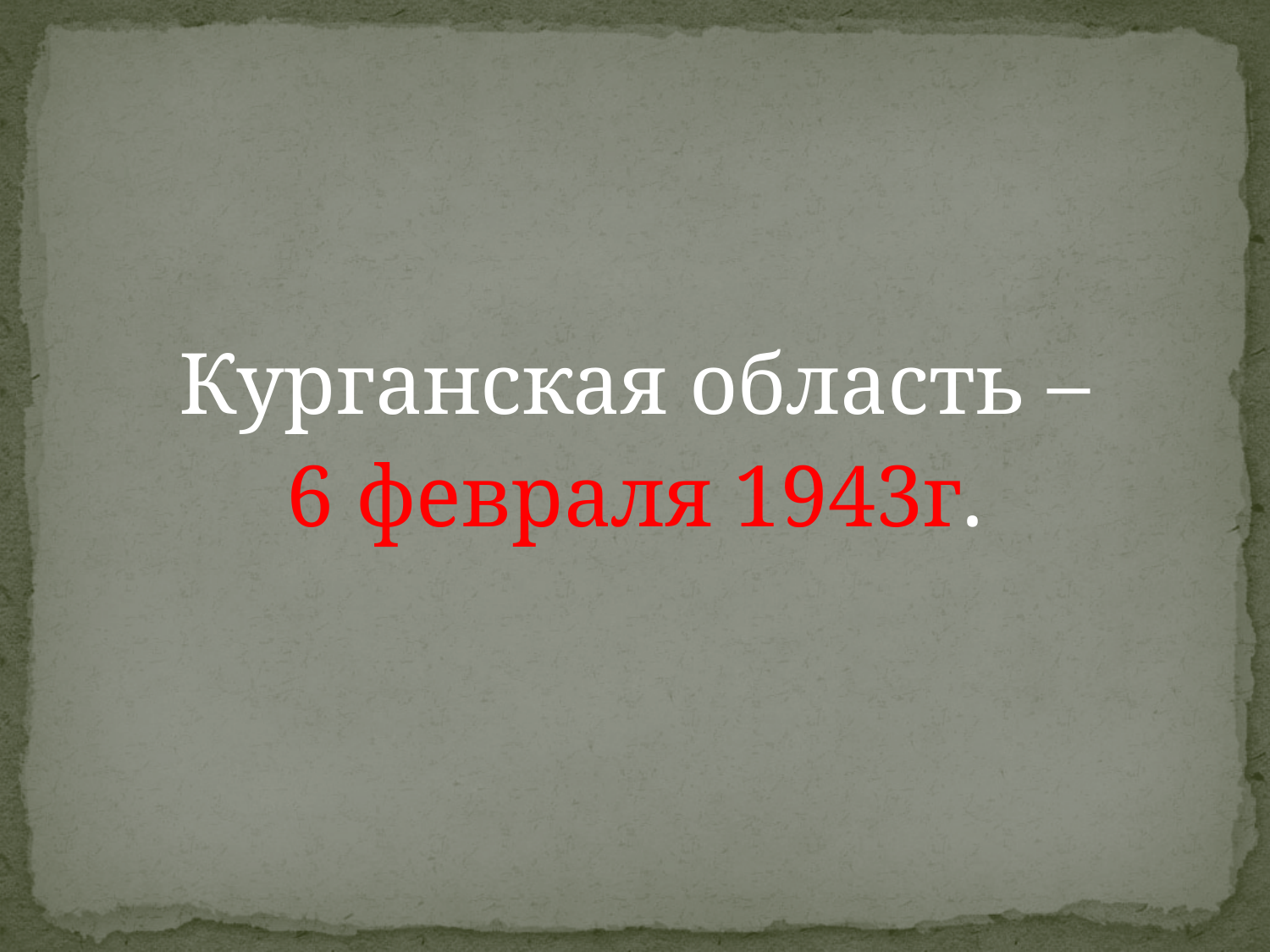

#

Курганская область –
6 февраля 1943г.